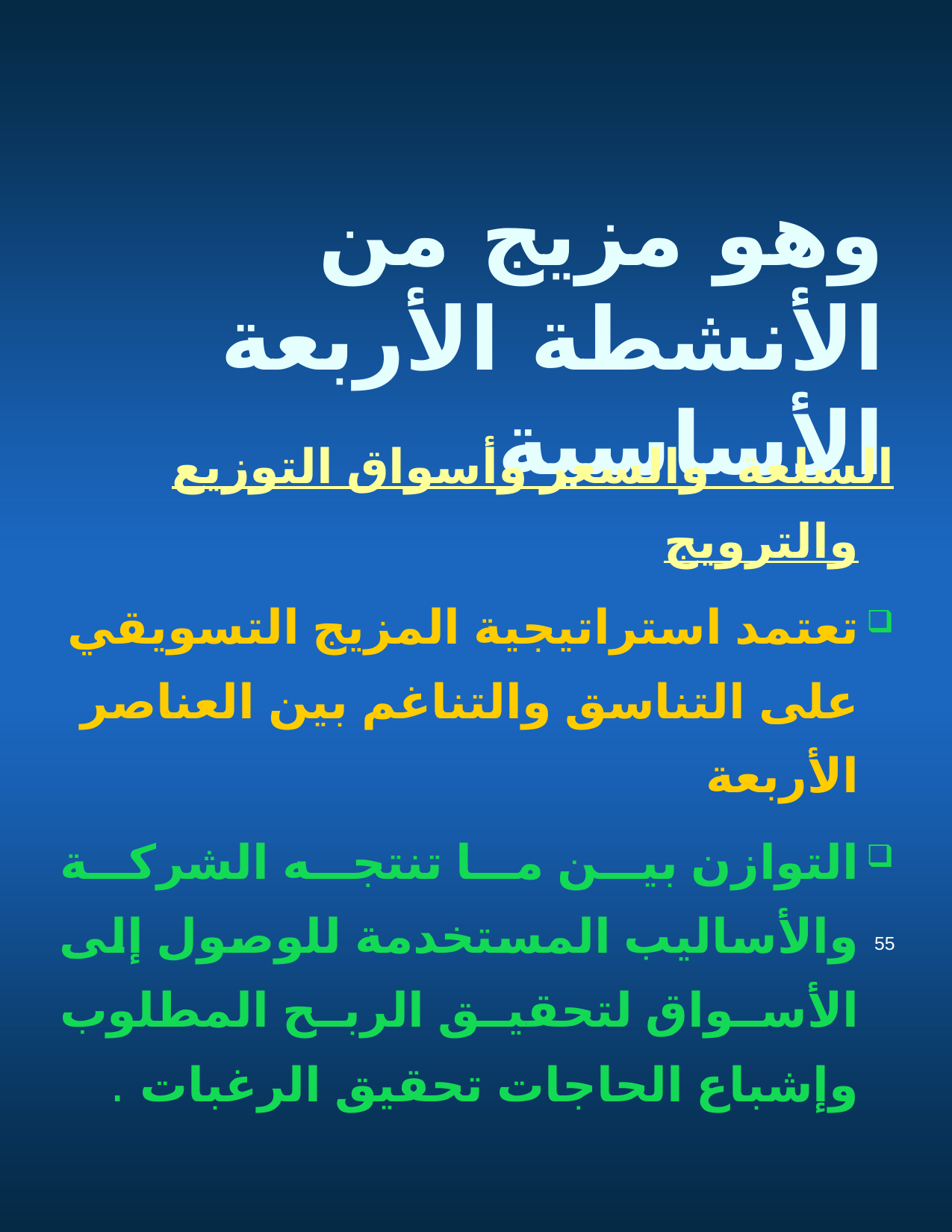

وهو مزيج من الأنشطة الأربعة الأساسية
السلعة  والسعر وأسواق التوزيع والترويج
تعتمد استراتيجية المزيج التسويقي على التناسق والتناغم بين العناصر الأربعة
التوازن بين ما تنتجه الشركة والأساليب المستخدمة للوصول إلى الأسواق لتحقيق الربح المطلوب وإشباع الحاجات تحقيق الرغبات .

55